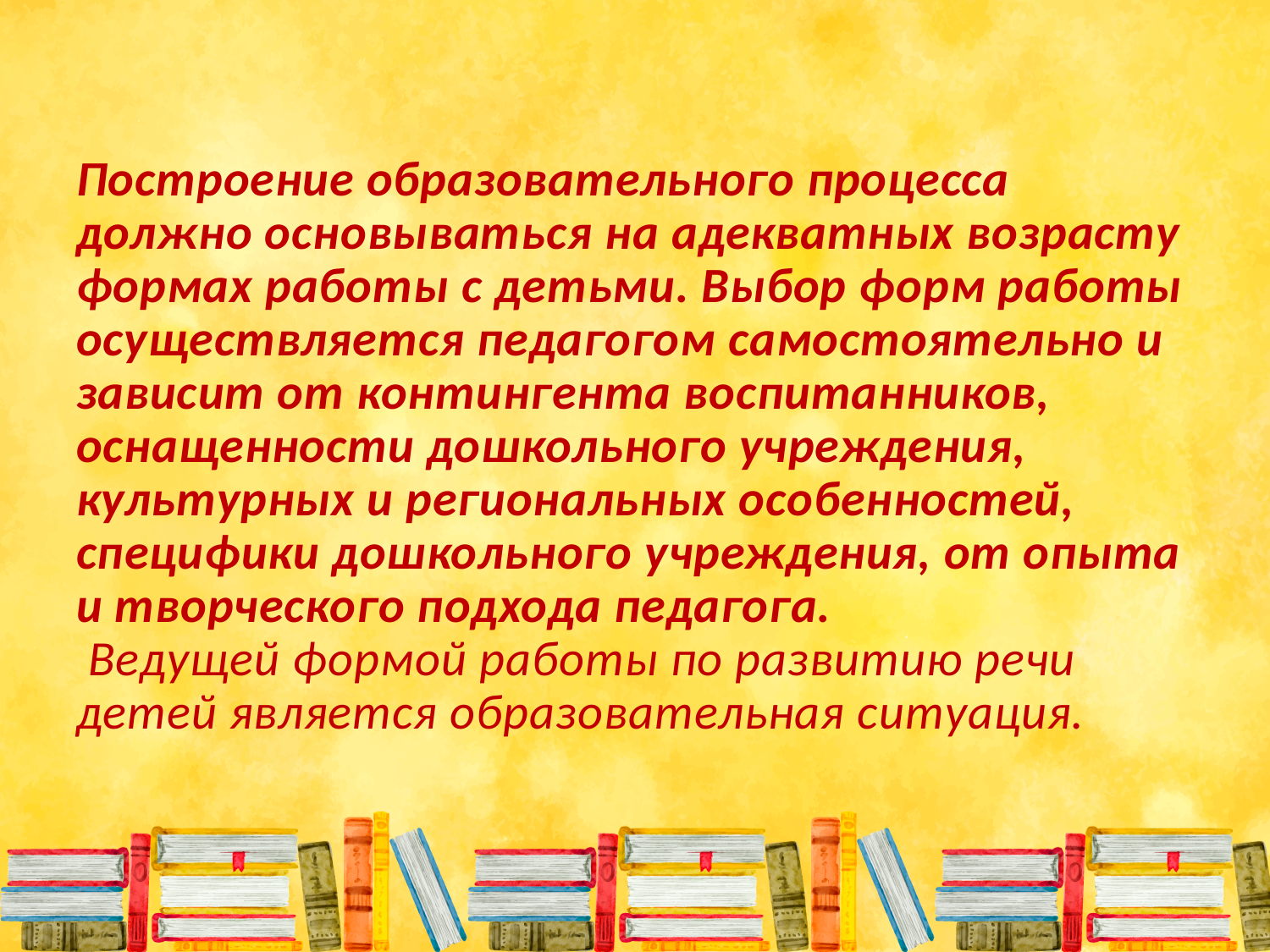

# Построение образовательного процесса должно основываться на адекватных возрасту формах работы с детьми. Выбор форм работы осуществляется педагогом самостоятельно и зависит от контингента воспитанников, оснащенности дошкольного учреждения, культурных и региональных особенностей, специфики дошкольного учреждения, от опыта и творческого подхода педагога. Ведущей формой работы по развитию речи детей является образовательная ситуация.